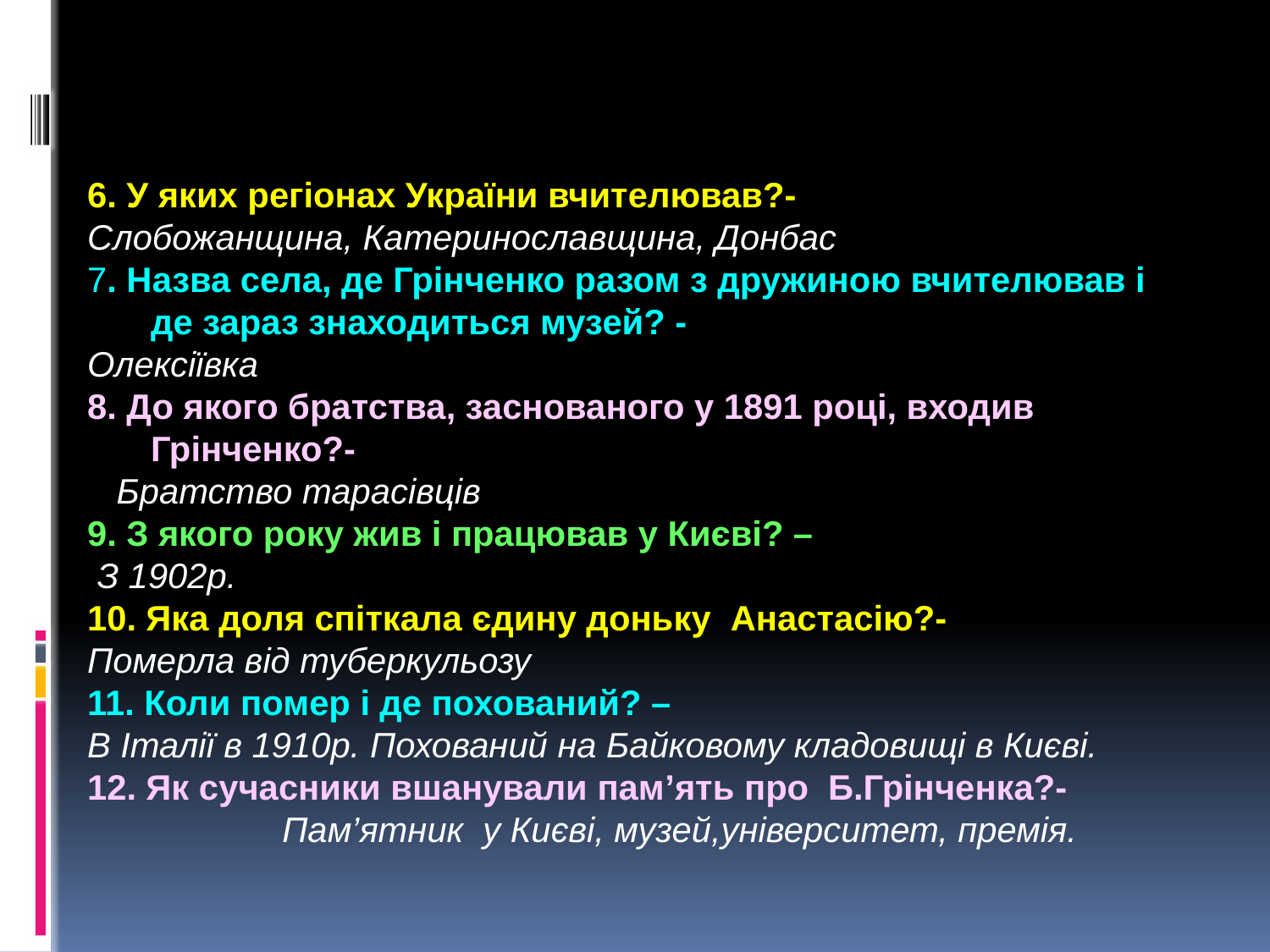

6. У яких регіонах України вчителював?-
Слобожанщина, Катеринославщина, Донбас
7. Назва села, де Грінченко разом з дружиною вчителював і де зараз знаходиться музей? -
Олексіївка
8. До якого братства, заснованого у 1891 році, входив Грінченко?-
   Братство тарасівців
9. З якого року жив і працював у Києві? –
 З 1902р.
10. Яка доля спіткала єдину доньку  Анастасію?-
Померла від туберкульозу
11. Коли помер і де похований? –
В Італії в 1910р. Похований на Байковому кладовищі в Києві.
12. Як сучасники вшанували пам’ять про  Б.Грінченка?-
                    Пам’ятник  у Києві, музей,університет, премія.